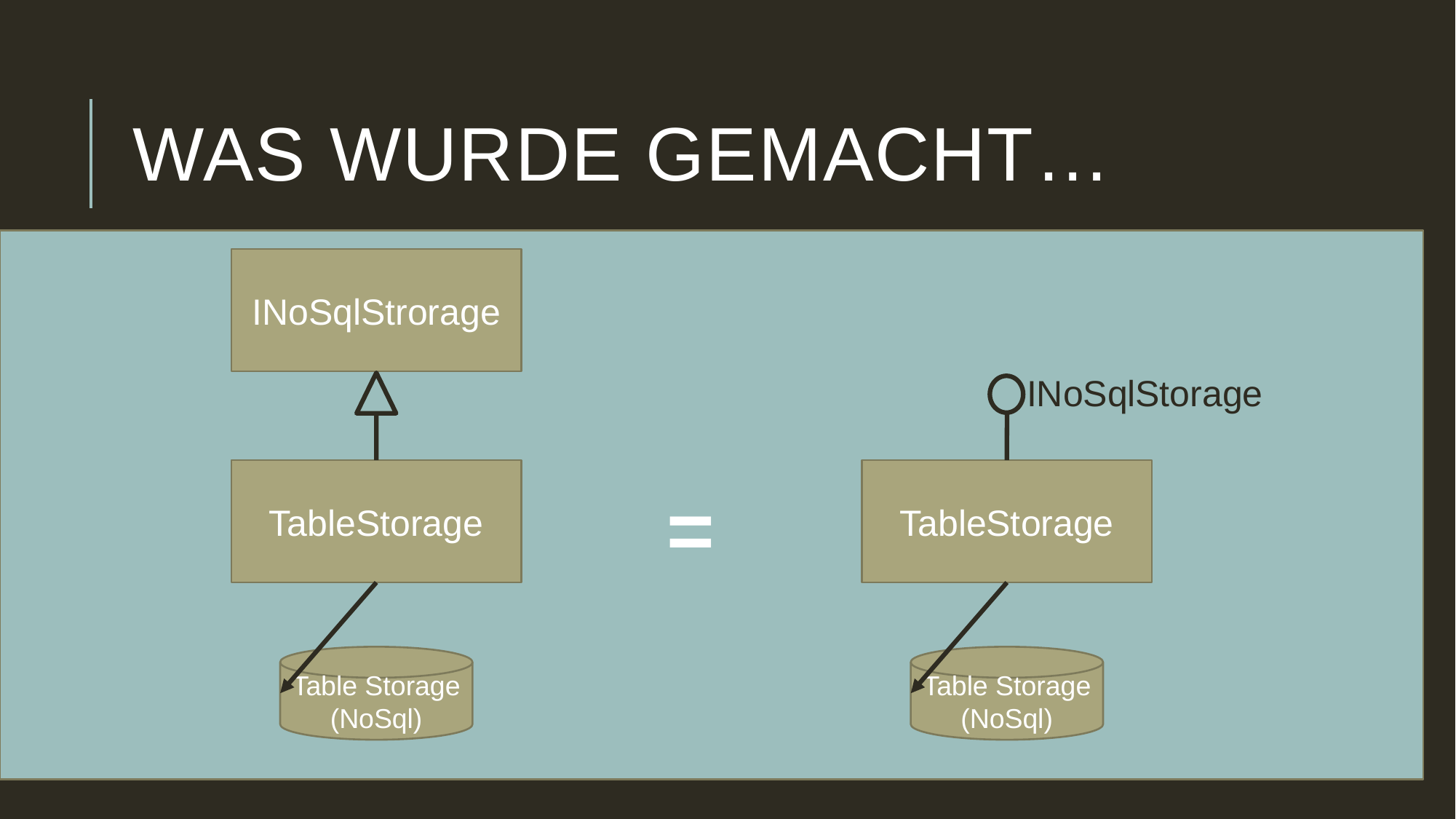

# Was wurde gemacht…

INoSqlStrorage
INoSqlStorage

TableStorage
TableStorage
=
Table Storage
(NoSql)
Table Storage
(NoSql)